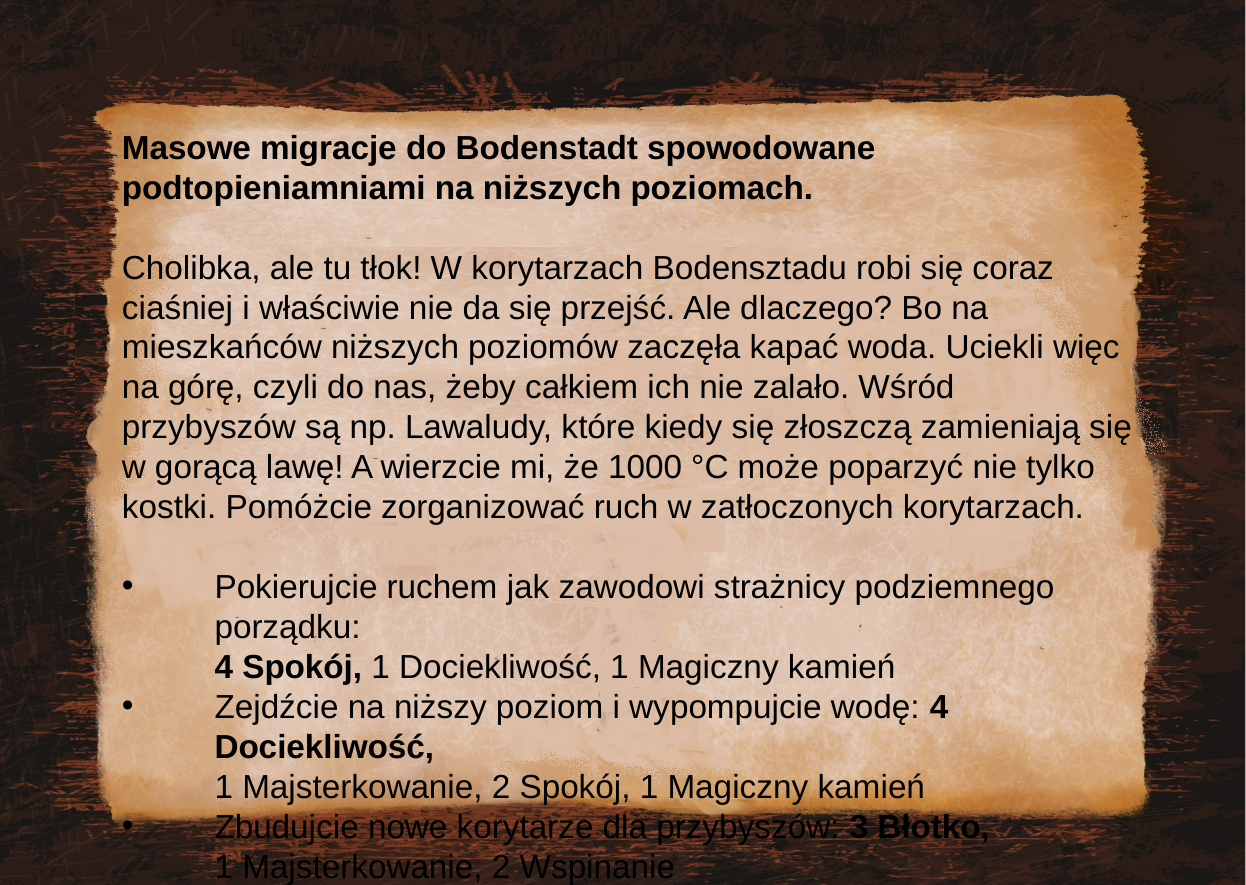

Masowe migracje do Bodenstadt spowodowane podtopieniamniami na niższych poziomach.

Cholibka, ale tu tłok! W korytarzach Bodensztadu robi się coraz ciaśniej i właściwie nie da się przejść. Ale dlaczego? Bo na mieszkańców niższych poziomów zaczęła kapać woda. Uciekli więc na górę, czyli do nas, żeby całkiem ich nie zalało. Wśród przybyszów są np. Lawaludy, które kiedy się złoszczą zamieniają się w gorącą lawę! A wierzcie mi, że 1000 °C może poparzyć nie tylko kostki. Pomóżcie zorganizować ruch w zatłoczonych korytarzach.

Pokierujcie ruchem jak zawodowi strażnicy podziemnego porządku:
4 Spokój, 1 Dociekliwość, 1 Magiczny kamień
Zejdźcie na niższy poziom i wypompujcie wodę: 4 Dociekliwość,
1 Majsterkowanie, 2 Spokój, 1 Magiczny kamień
Zbudujcie nowe korytarze dla przybyszów: 3 Błotko,
1 Majsterkowanie, 2 Wspinanie